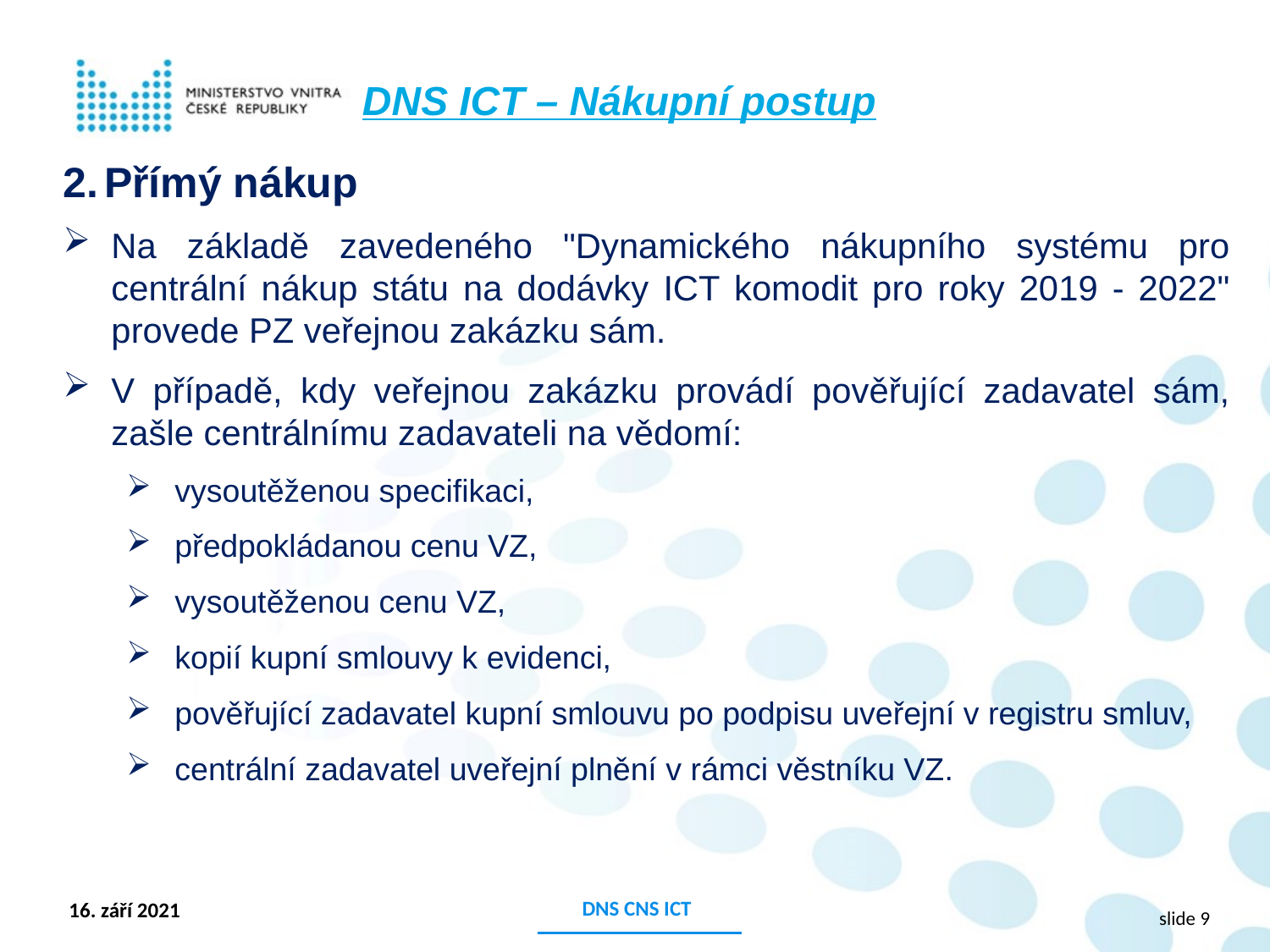

DNS ICT – Nákupní postup
2. Přímý nákup
Na základě zavedeného "Dynamického nákupního systému pro centrální nákup státu na dodávky ICT komodit pro roky 2019 - 2022" provede PZ veřejnou zakázku sám.
V případě, kdy veřejnou zakázku provádí pověřující zadavatel sám, zašle centrálnímu zadavateli na vědomí:
vysoutěženou specifikaci,
předpokládanou cenu VZ,
vysoutěženou cenu VZ,
kopií kupní smlouvy k evidenci,
pověřující zadavatel kupní smlouvu po podpisu uveřejní v registru smluv,
centrální zadavatel uveřejní plnění v rámci věstníku VZ.